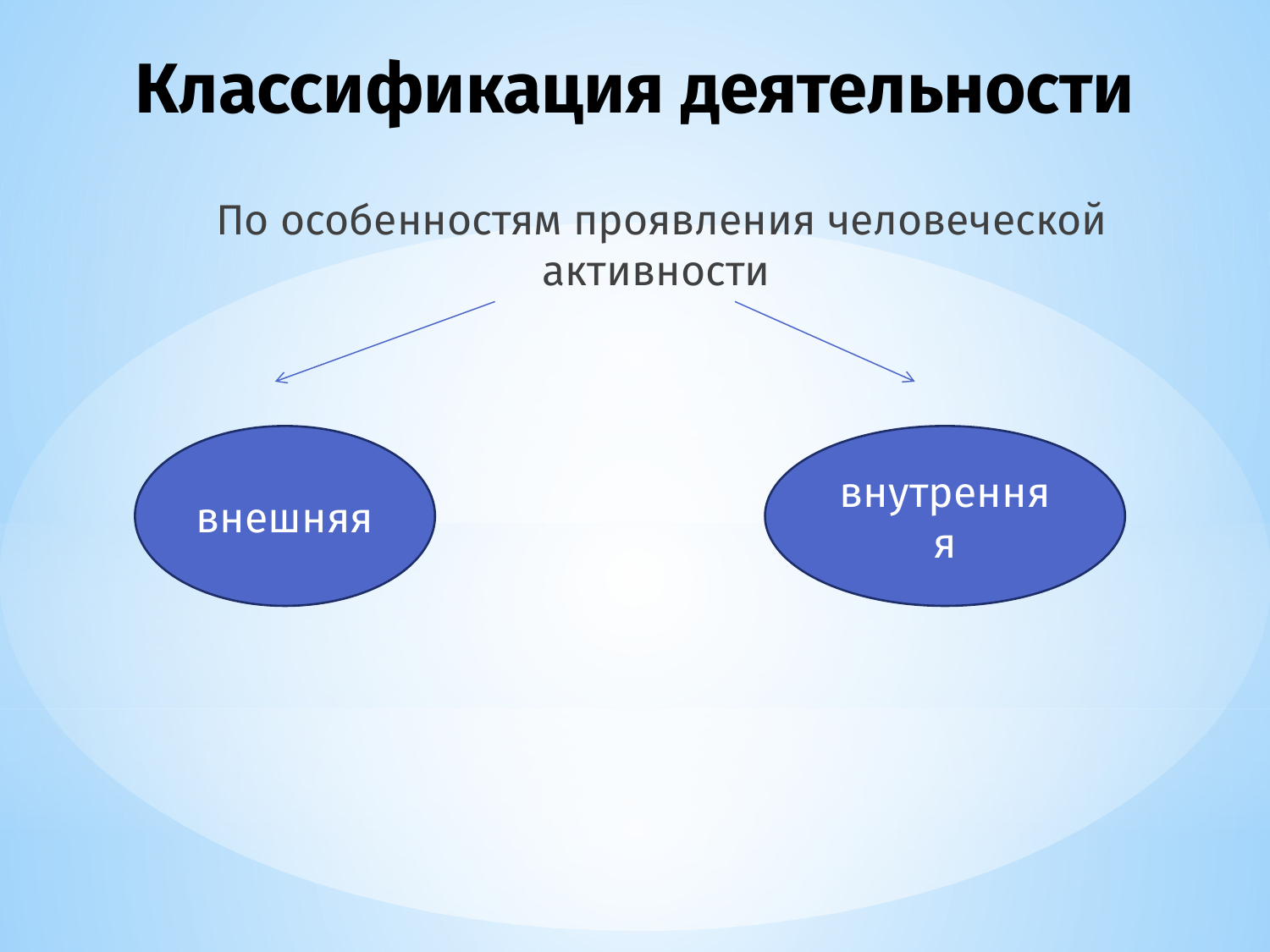

# Классификация деятельности
По особенностям проявления человеческой активности
внешняя
внутренняя